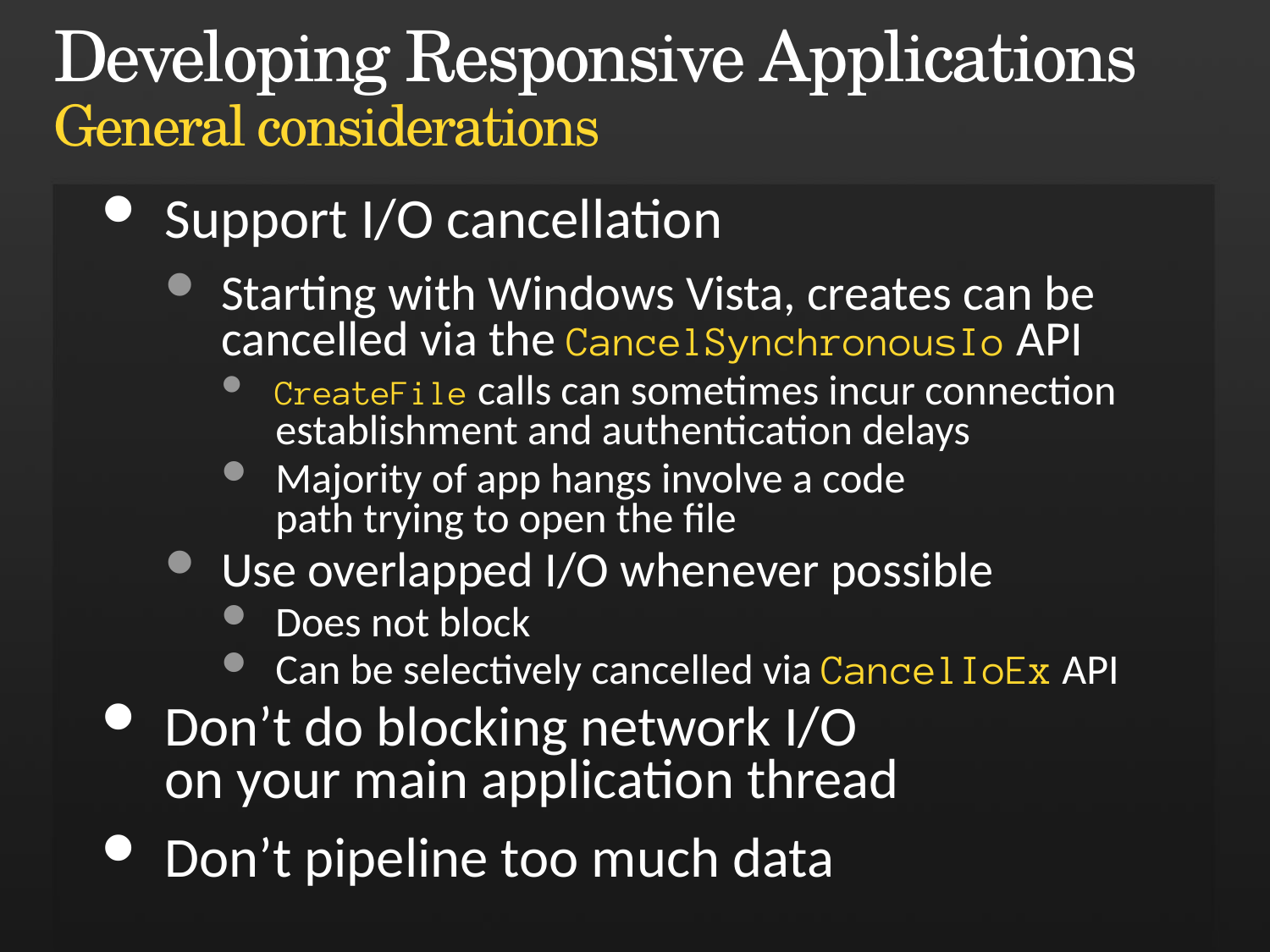

# Developing Responsive Applications General considerations
Support I/O cancellation
Starting with Windows Vista, creates can be cancelled via the CancelSynchronousIo API
CreateFile calls can sometimes incur connection establishment and authentication delays
Majority of app hangs involve a code
path trying to open the file
Use overlapped I/O whenever possible
Does not block
Can be selectively cancelled via CancelIoEx API
Don’t do blocking network I/O
on your main application thread
Don’t pipeline too much data